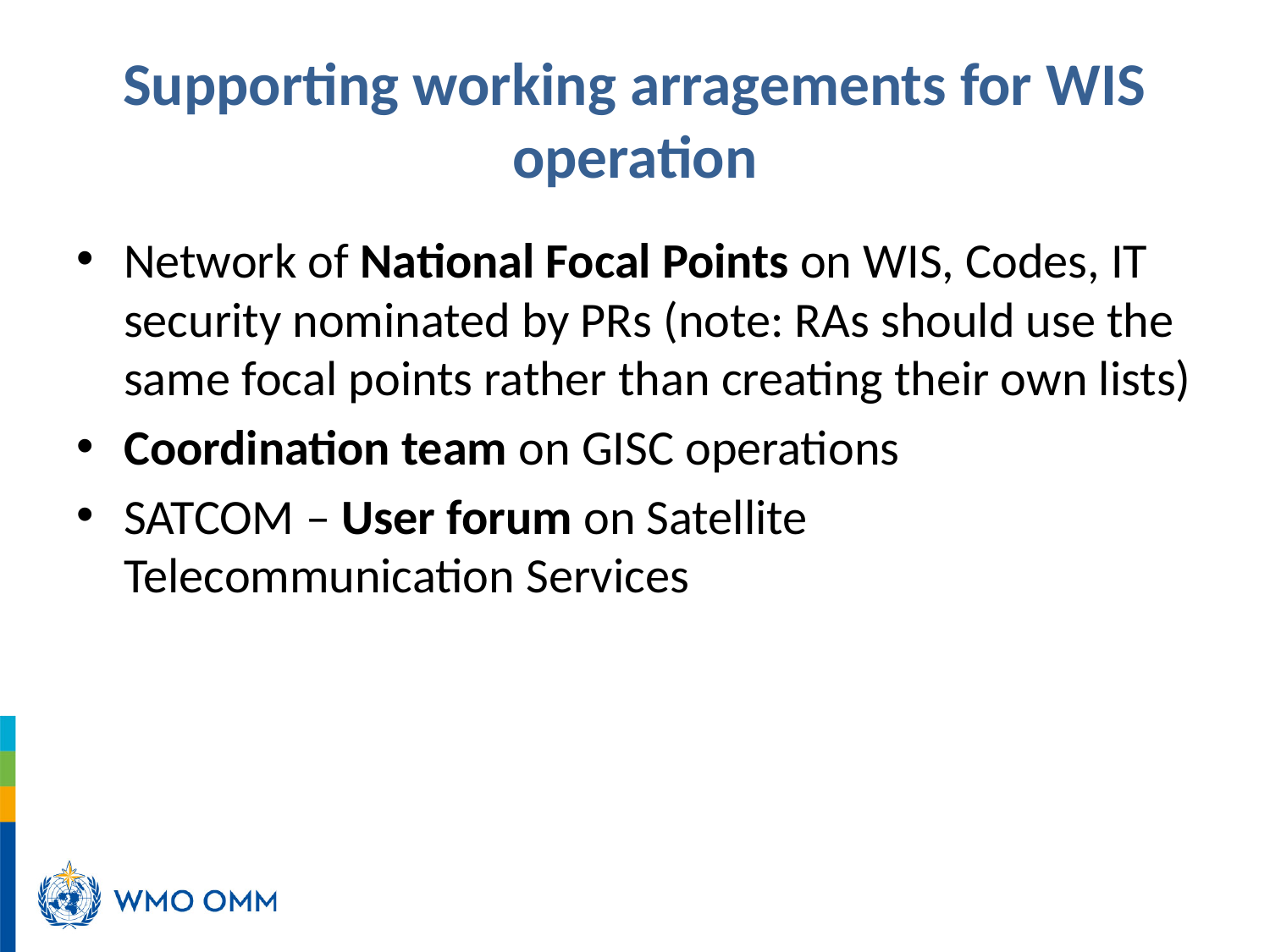

# Supporting working arragements for WIS operation
Network of National Focal Points on WIS, Codes, IT security nominated by PRs (note: RAs should use the same focal points rather than creating their own lists)
Coordination team on GISC operations
SATCOM – User forum on Satellite Telecommunication Services